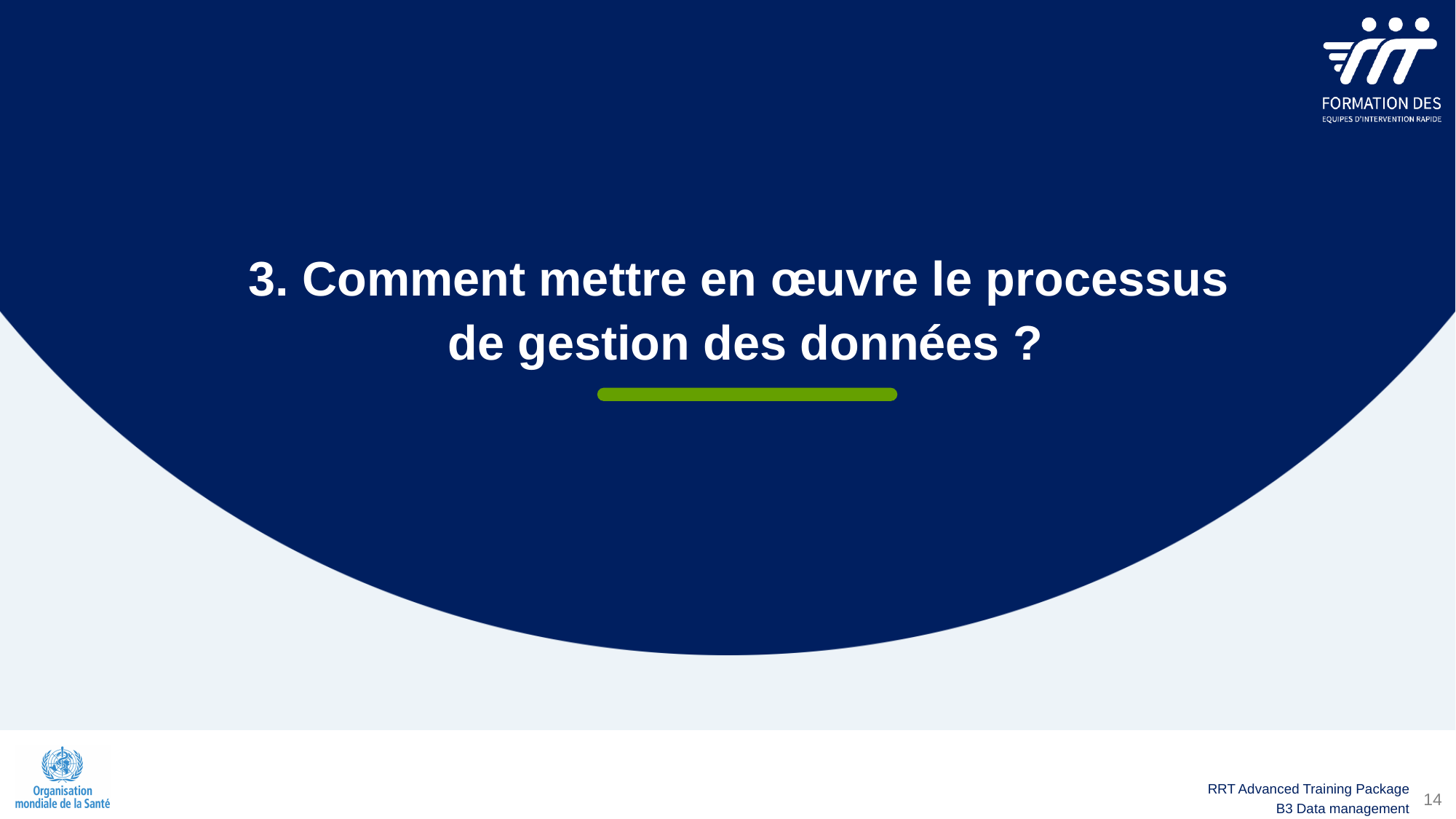

3. Comment mettre en œuvre le processus
de gestion des données ?